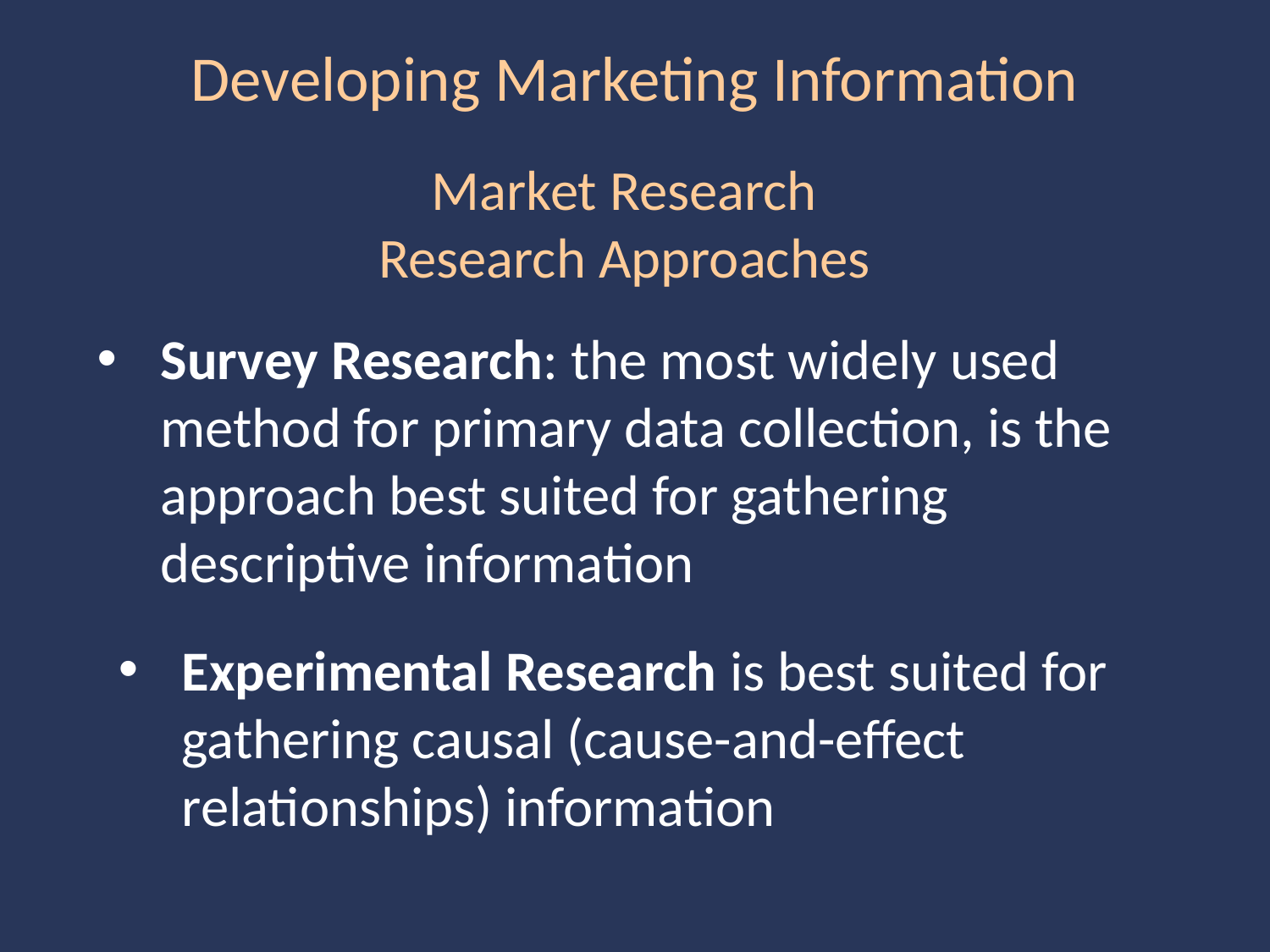

Developing Marketing Information
Market Research
Research Approaches
Survey Research: the most widely used method for primary data collection, is the approach best suited for gathering descriptive information
Experimental Research is best suited for gathering causal (cause-and-effect relationships) information